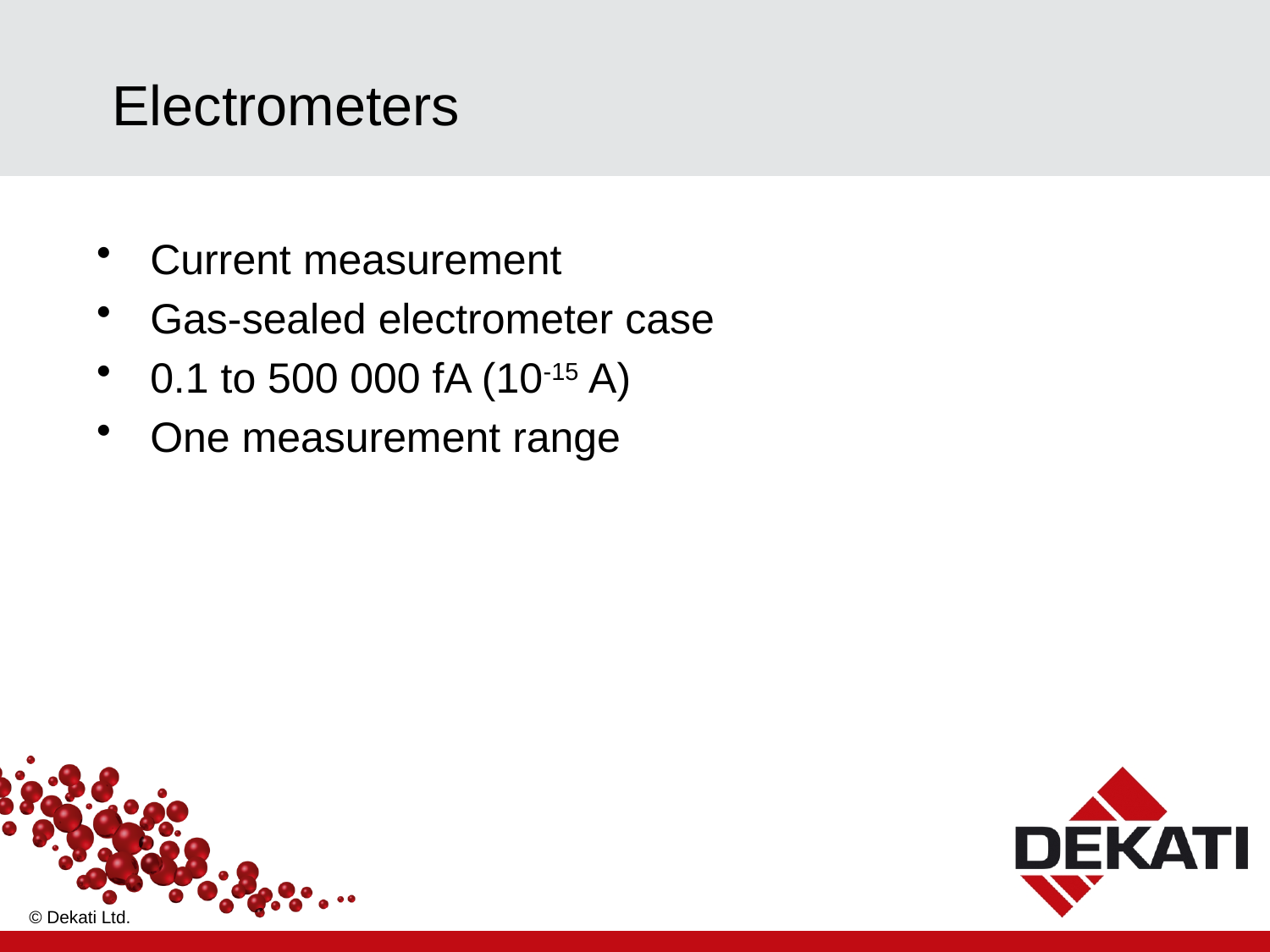

# Electrometers
Current measurement
Gas-sealed electrometer case
0.1 to 500 000 fA (10-15 A)
One measurement range

© Dekati Ltd.